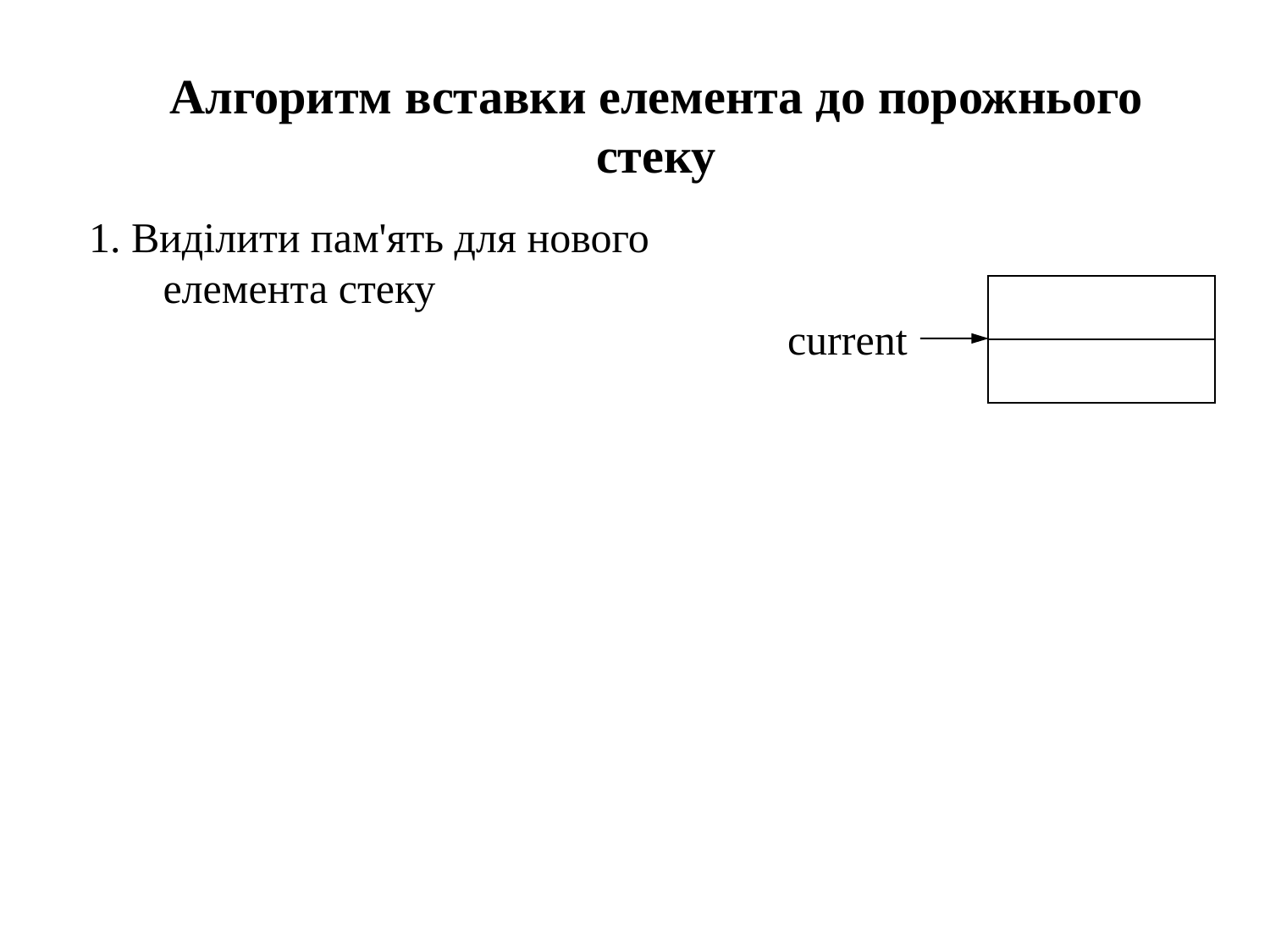

Алгоритм вставки елемента до порожнього стеку
1. Виділити пам'ять для нового елемента стеку

current